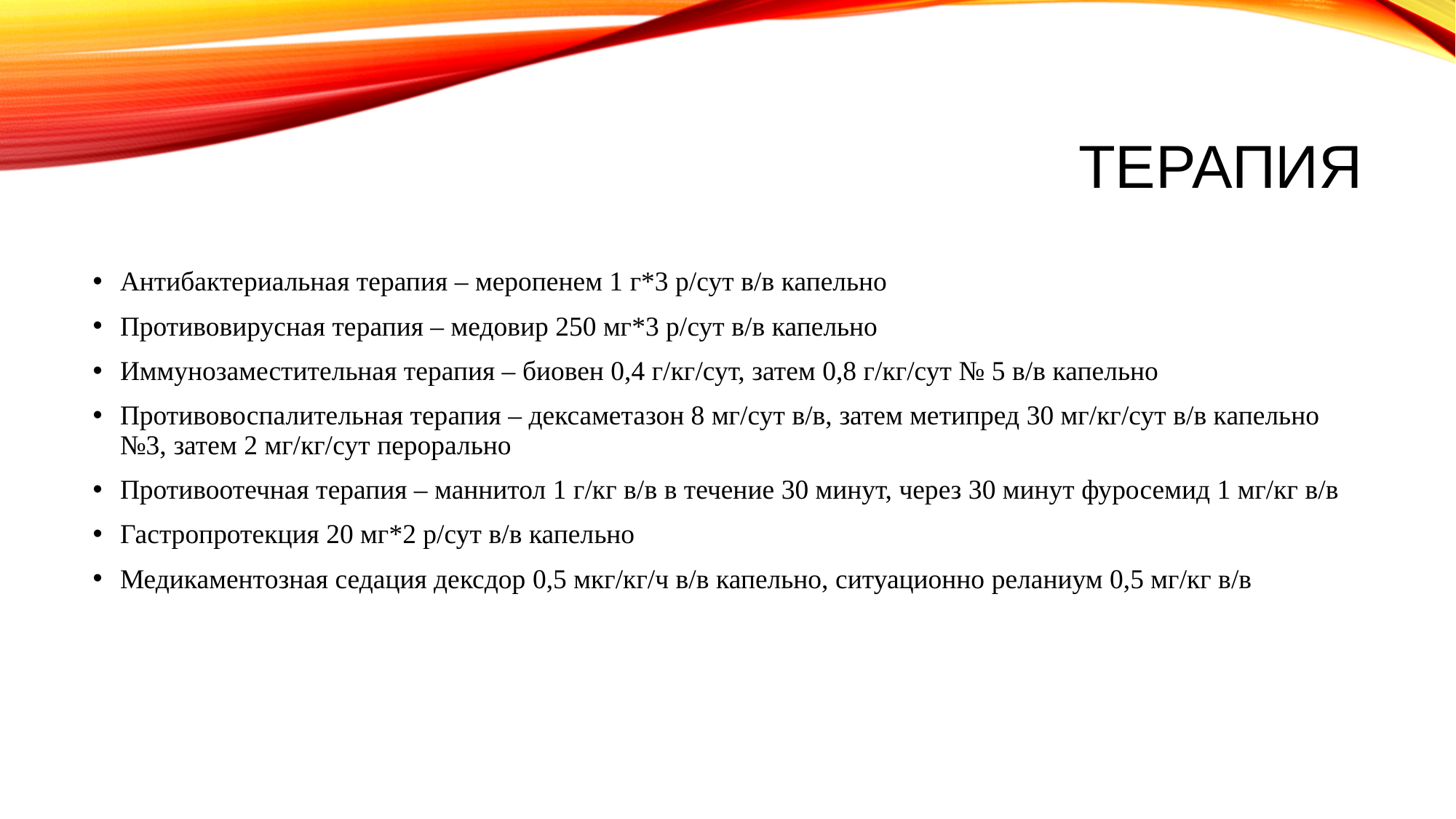

# терапия
Антибактериальная терапия – меропенем 1 г*3 р/сут в/в капельно
Противовирусная терапия – медовир 250 мг*3 р/сут в/в капельно
Иммунозаместительная терапия – биовен 0,4 г/кг/сут, затем 0,8 г/кг/сут № 5 в/в капельно
Противовоспалительная терапия – дексаметазон 8 мг/сут в/в, затем метипред 30 мг/кг/сут в/в капельно №3, затем 2 мг/кг/сут перорально
Противоотечная терапия – маннитол 1 г/кг в/в в течение 30 минут, через 30 минут фуросемид 1 мг/кг в/в
Гастропротекция 20 мг*2 р/сут в/в капельно
Медикаментозная седация дексдор 0,5 мкг/кг/ч в/в капельно, ситуационно реланиум 0,5 мг/кг в/в